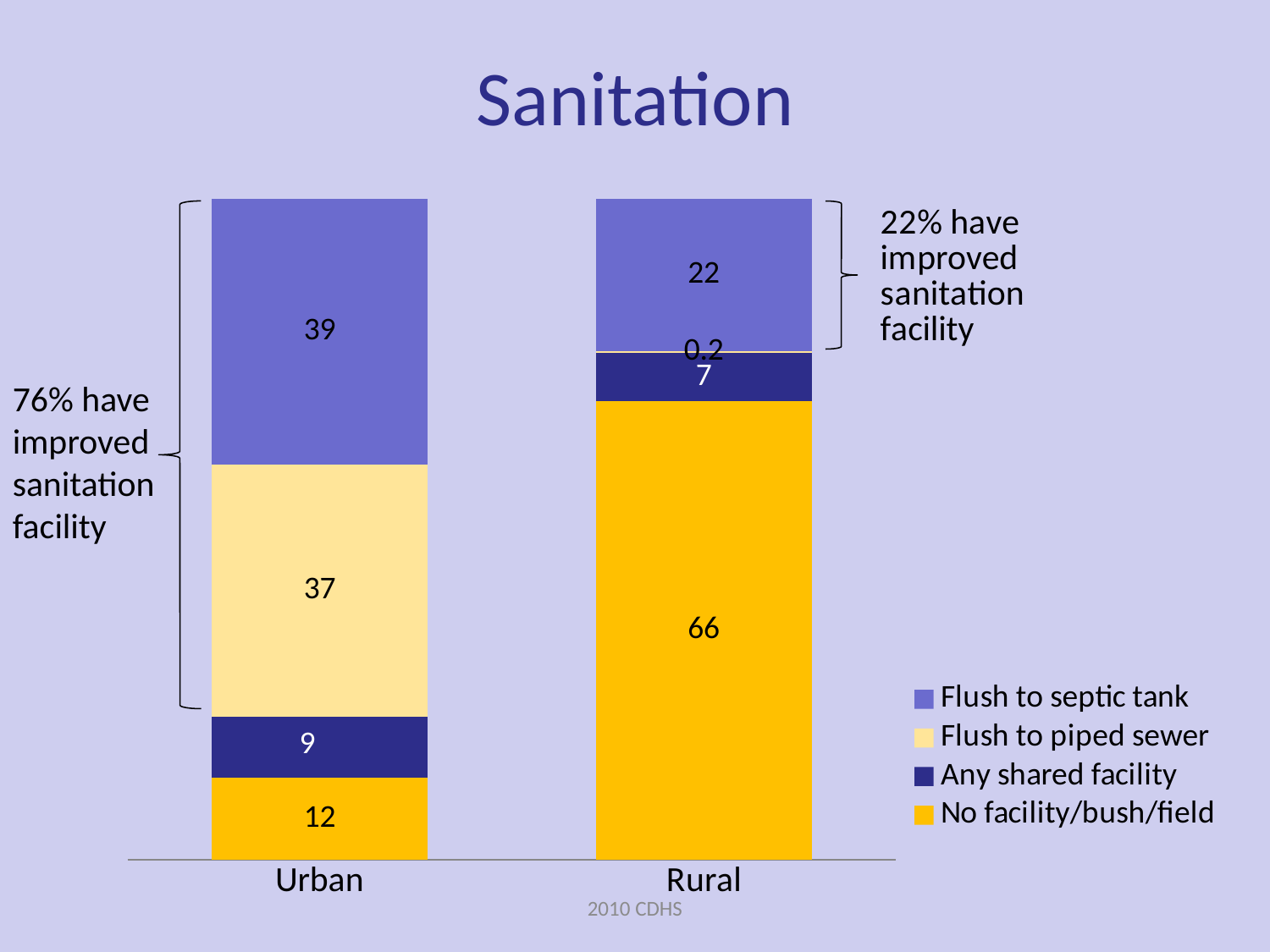

# Sanitation

### Chart

| Category | No facility/bush/field | Any shared facility | Flush to piped sewer | Flush to septic tank |
|---|---|---|---|---|
| Urban | 12.0 | 9.0 | 37.0 | 39.0 |
| Rural | 66.0 | 7.0 | 0.2 | 22.0 |

76% have improved sanitation facility
5
2010 CDHS